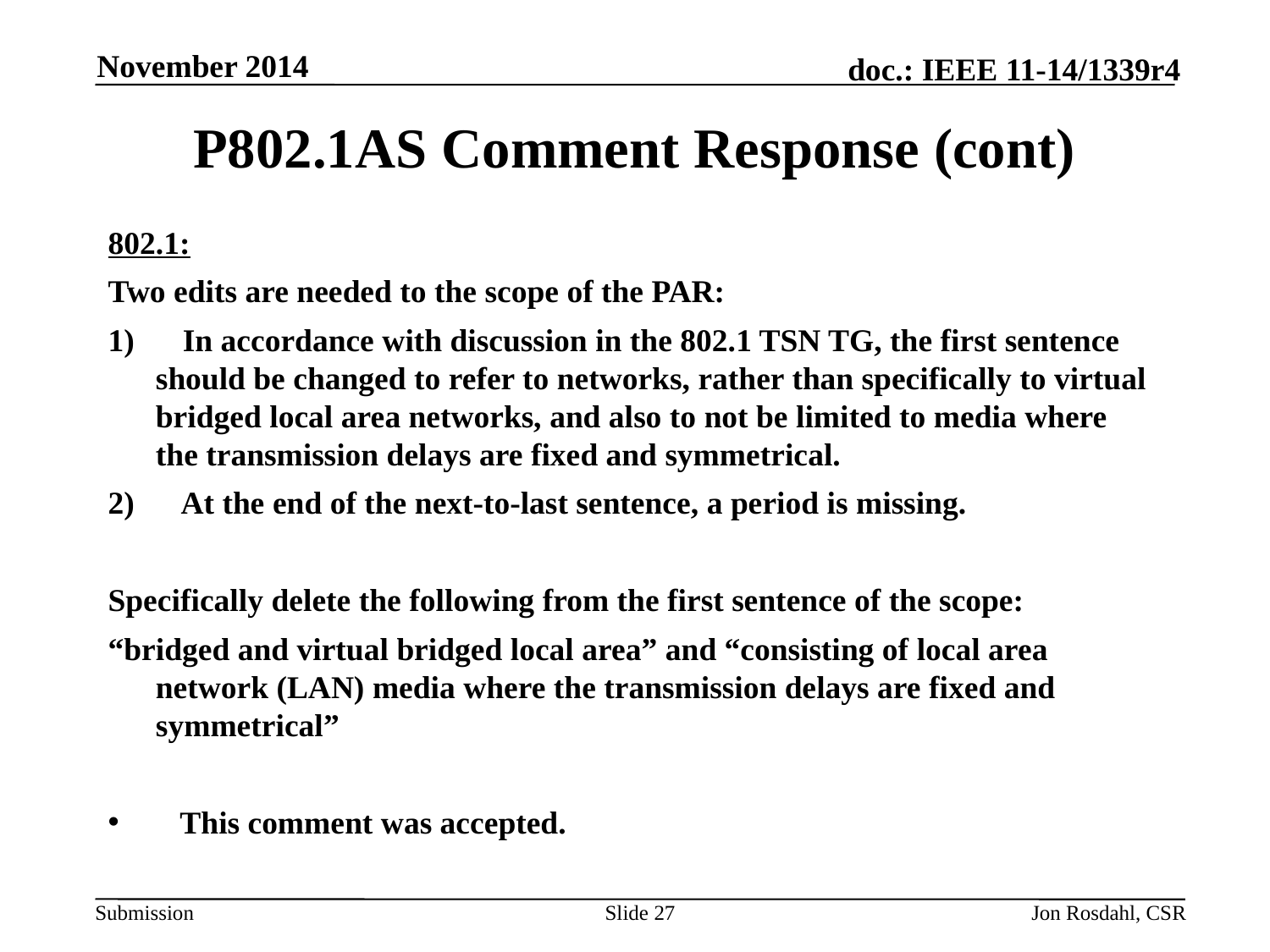

November 2014
# P802.1AS Comment Response (cont)
802.1:
Two edits are needed to the scope of the PAR:
1)      In accordance with discussion in the 802.1 TSN TG, the first sentence should be changed to refer to networks, rather than specifically to virtual bridged local area networks, and also to not be limited to media where the transmission delays are fixed and symmetrical.
2)      At the end of the next-to-last sentence, a period is missing.

Specifically delete the following from the first sentence of the scope:
“bridged and virtual bridged local area” and “consisting of local area network (LAN) media where the transmission delays are fixed and symmetrical”

   This comment was accepted.
Slide 27
Jon Rosdahl, CSR